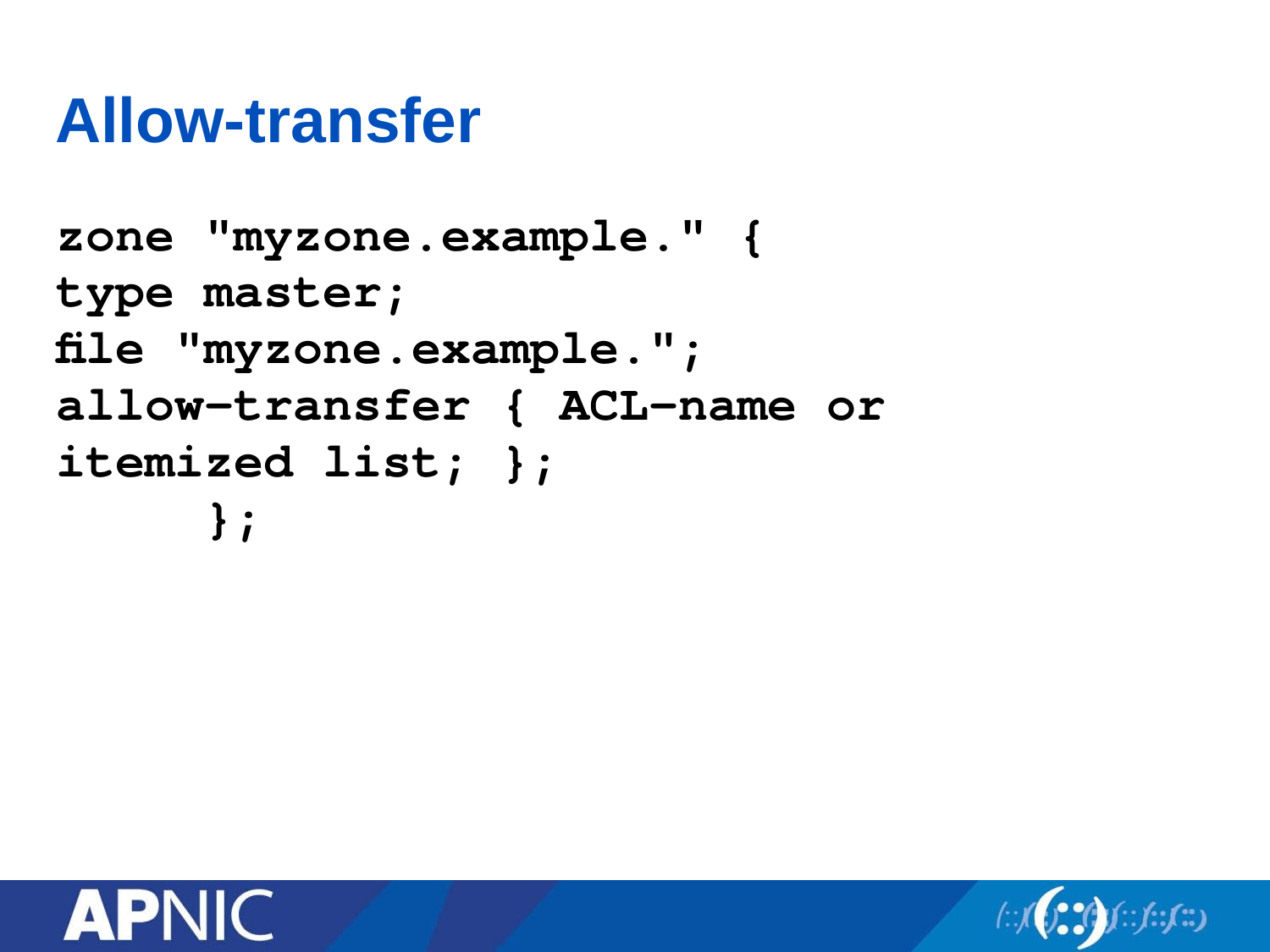

# Allow-transfer
zone "myzone.example." {
type master;
file "myzone.example.";
allow-transfer { ACL-name or
itemized list; };
     };